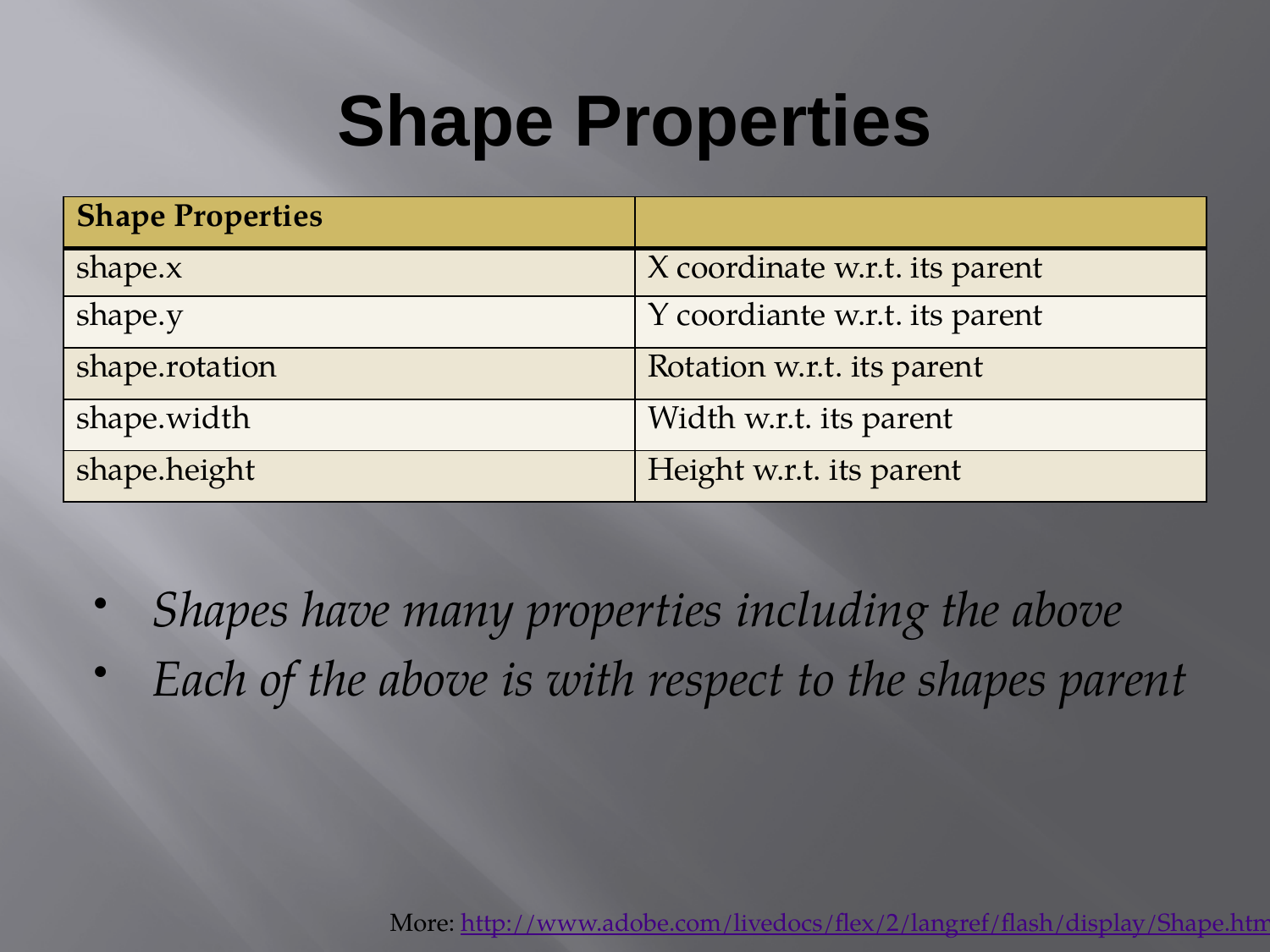

# Shape Properties
| Shape Properties |  |
| --- | --- |
| shape.x | X coordinate w.r.t. its parent |
| shape.y | Y coordiante w.r.t. its parent |
| shape.rotation | Rotation w.r.t. its parent |
| shape.width | Width w.r.t. its parent |
| shape.height | Height w.r.t. its parent |
Shapes have many properties including the above
Each of the above is with respect to the shapes parent
More: http://www.adobe.com/livedocs/flex/2/langref/flash/display/Shape.html